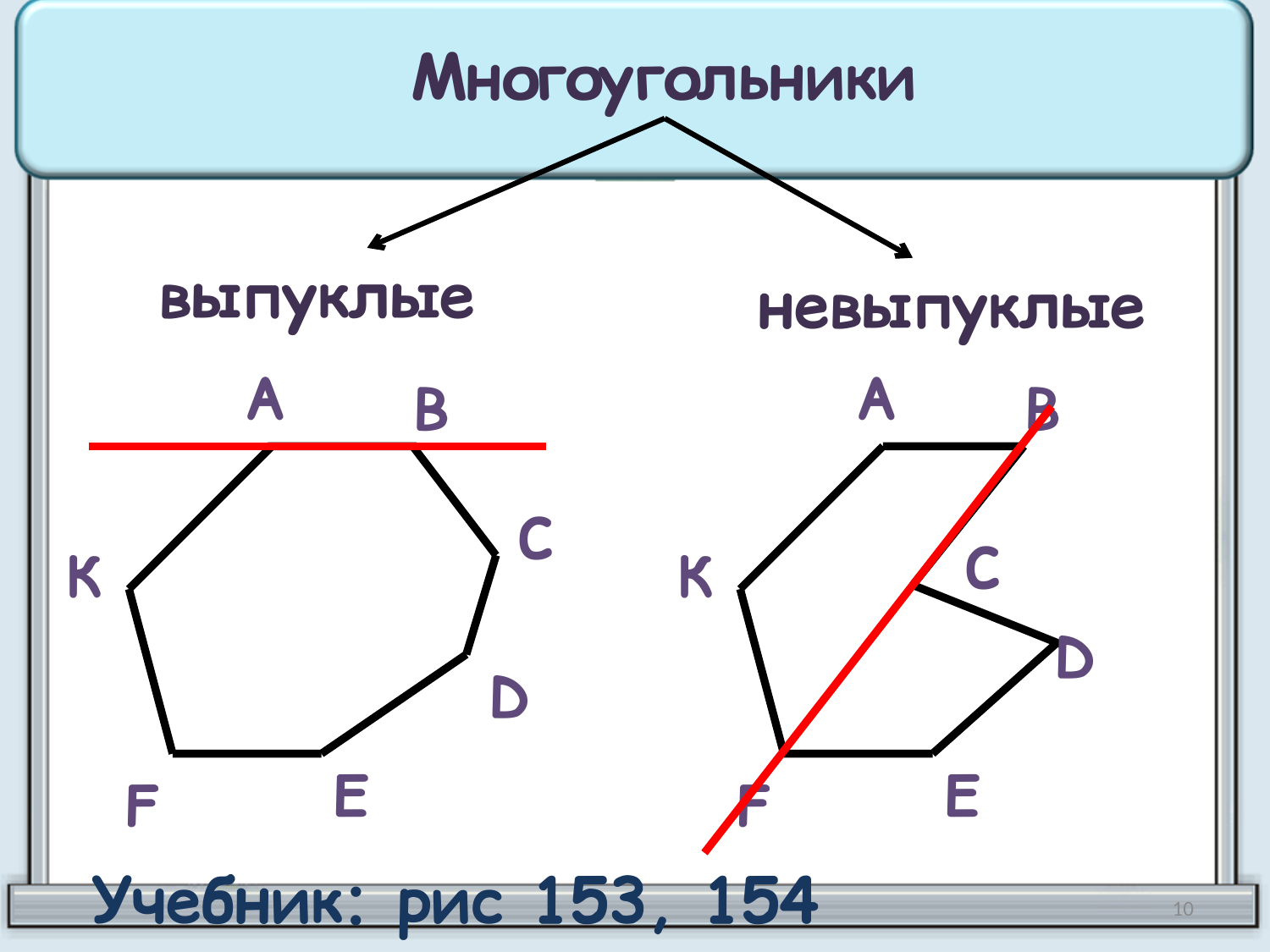

Многоугольники
выпуклые
невыпуклые
А
А
В
В

С
С
К
К

D

D

Е

Е
F
F
Учебник: рис 153, 154
10